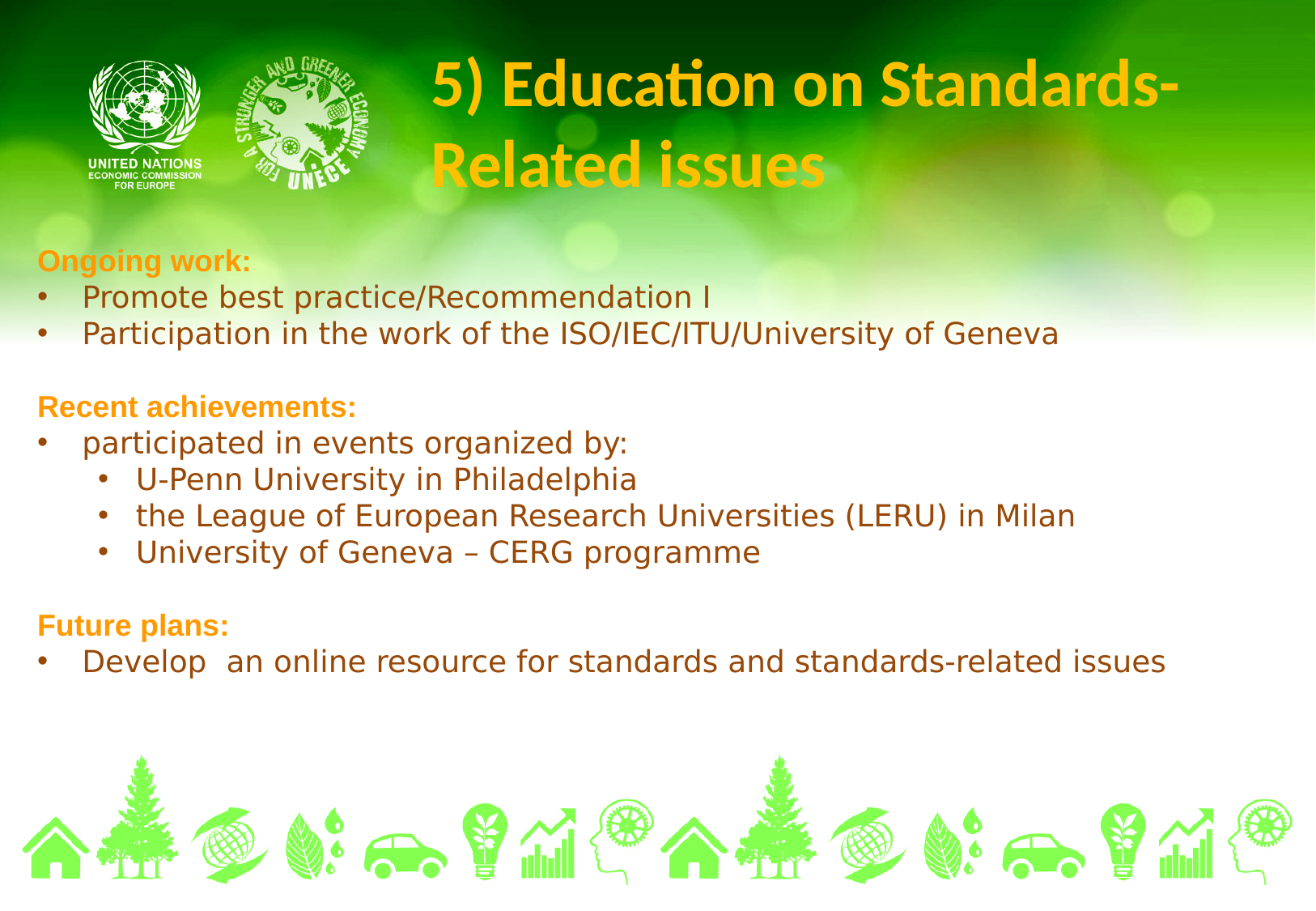

# 5) Education on Standards-Related issues
Ongoing work:
Promote best practice/Recommendation I
Participation in the work of the ISO/IEC/ITU/University of Geneva

Recent achievements:
participated in events organized by:
U-Penn University in Philadelphia
the League of European Research Universities (LERU) in Milan
University of Geneva – CERG programme

Future plans:
Develop  an online resource for standards and standards-related issues